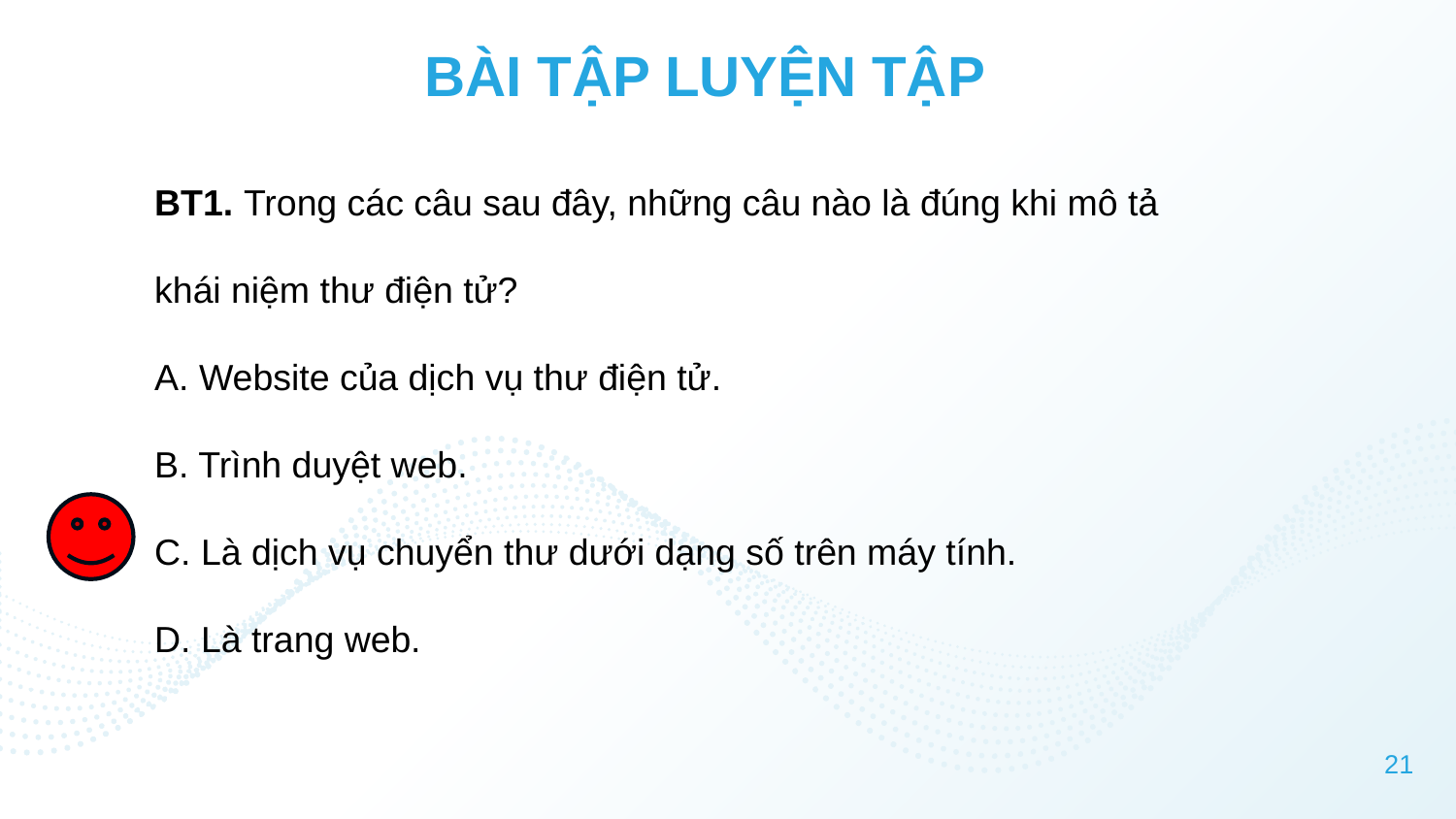

# BÀI TẬP LUYỆN TẬP
BT1. Trong các câu sau đây, những câu nào là đúng khi mô tả
khái niệm thư điện tử?
A. Website của dịch vụ thư điện tử.
B. Trình duyệt web.
C. Là dịch vụ chuyển thư dưới dạng số trên máy tính.
D. Là trang web.

21